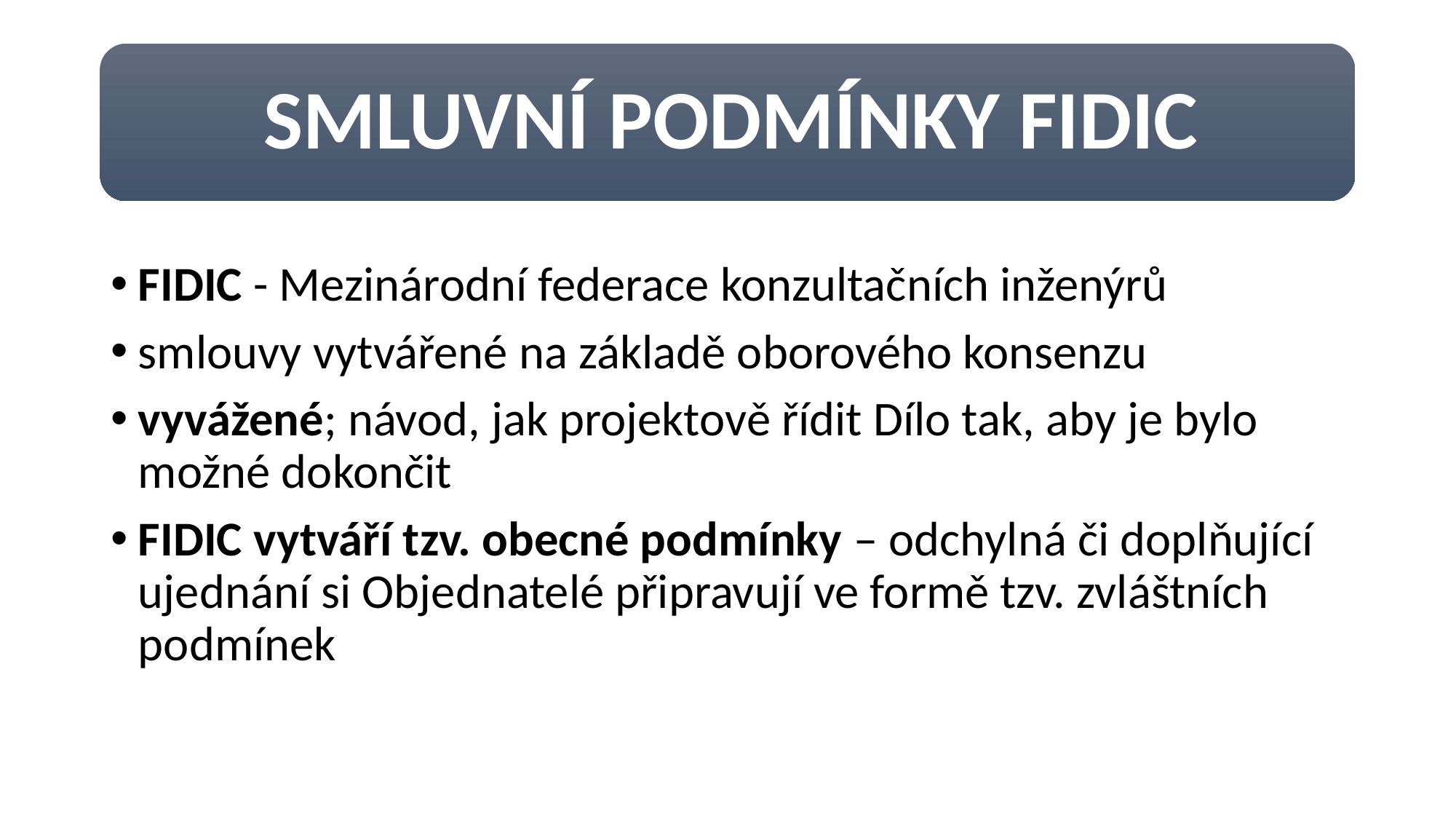

Smluvní podmínky FIDIC
FIDIC - Mezinárodní federace konzultačních inženýrů
smlouvy vytvářené na základě oborového konsenzu
vyvážené; návod, jak projektově řídit Dílo tak, aby je bylo možné dokončit
FIDIC vytváří tzv. obecné podmínky – odchylná či doplňující ujednání si Objednatelé připravují ve formě tzv. zvláštních podmínek